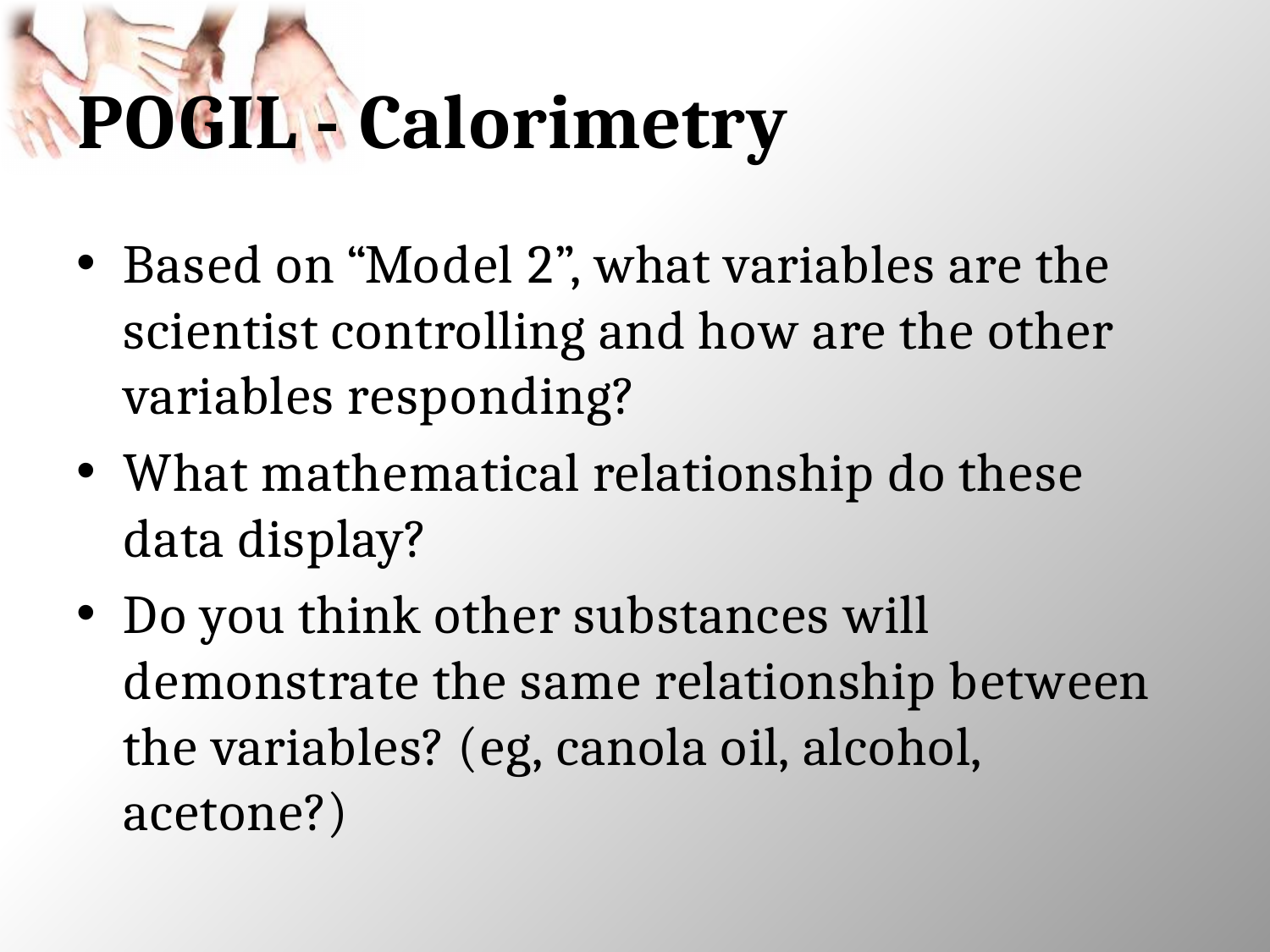

# POGIL - Calorimetry
Based on “Model 2”, what variables are the scientist controlling and how are the other variables responding?
What mathematical relationship do these data display?
Do you think other substances will demonstrate the same relationship between the variables? (eg, canola oil, alcohol, acetone?)